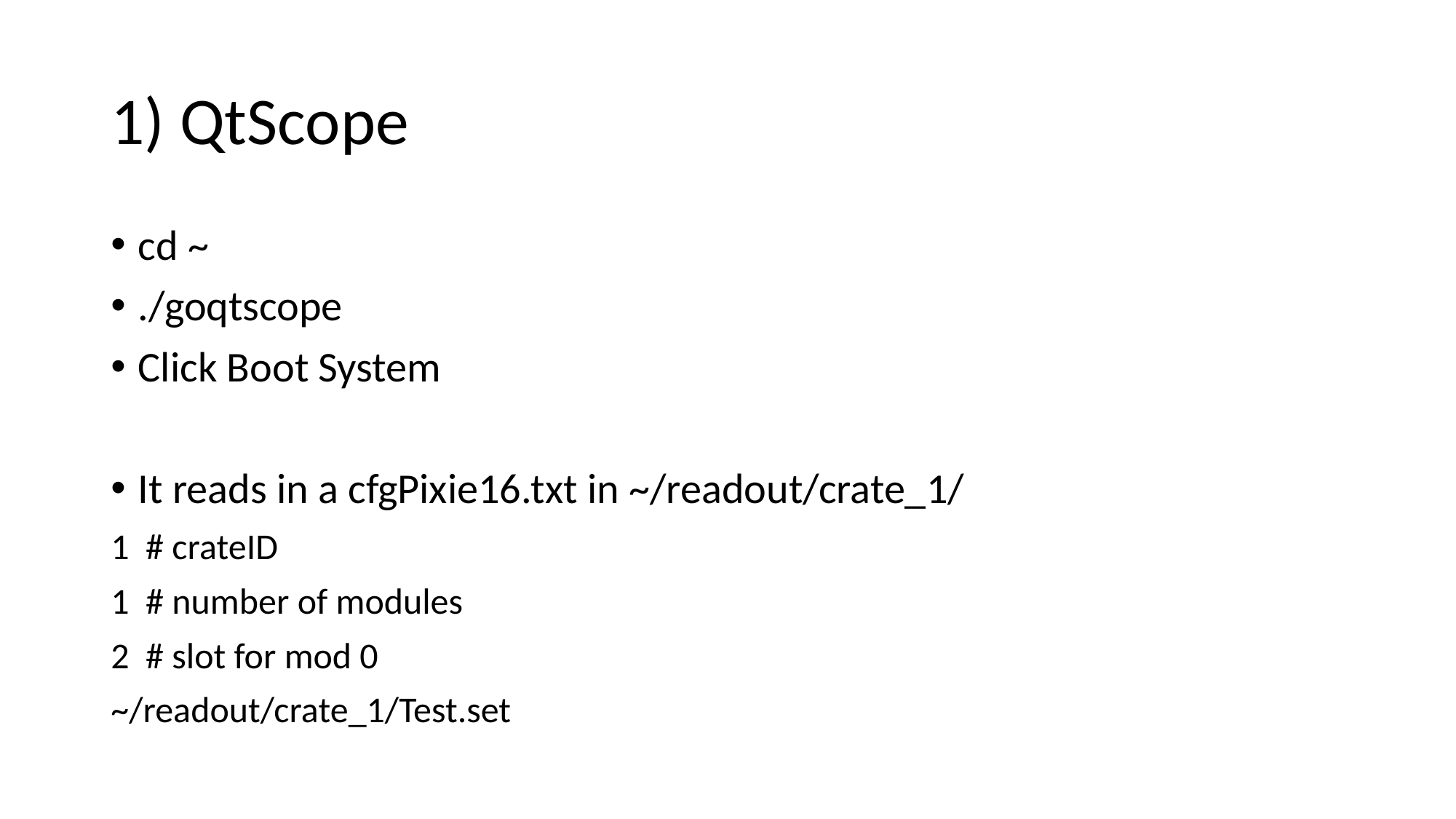

# 1) QtScope
cd ~
./goqtscope
Click Boot System

It reads in a cfgPixie16.txt in ~/readout/crate_1/
1  # crateID
1  # number of modules
2  # slot for mod 0
~/readout/crate_1/Test.set